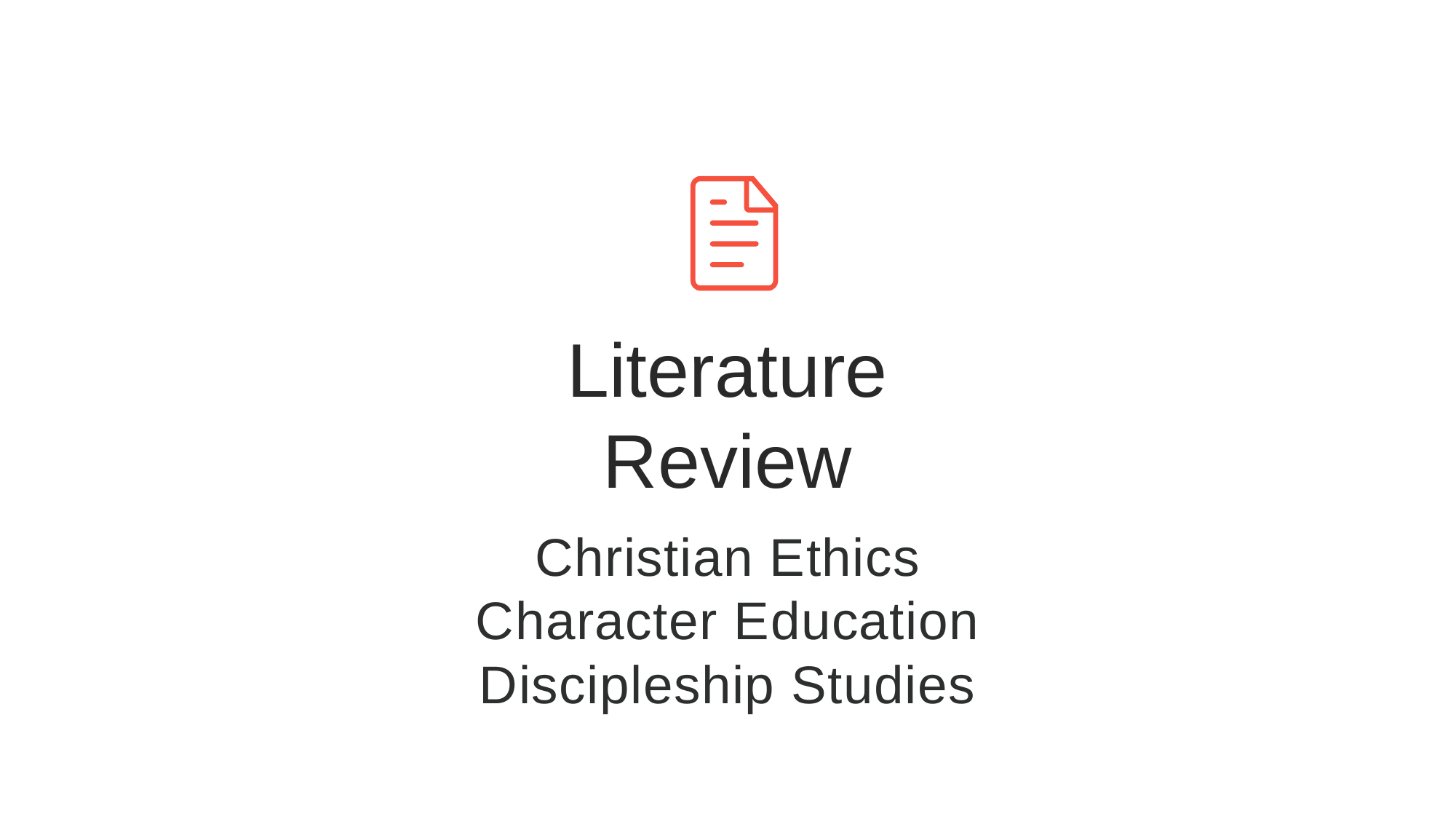

Literature Review

Christian Ethics
Character Education
Discipleship Studies